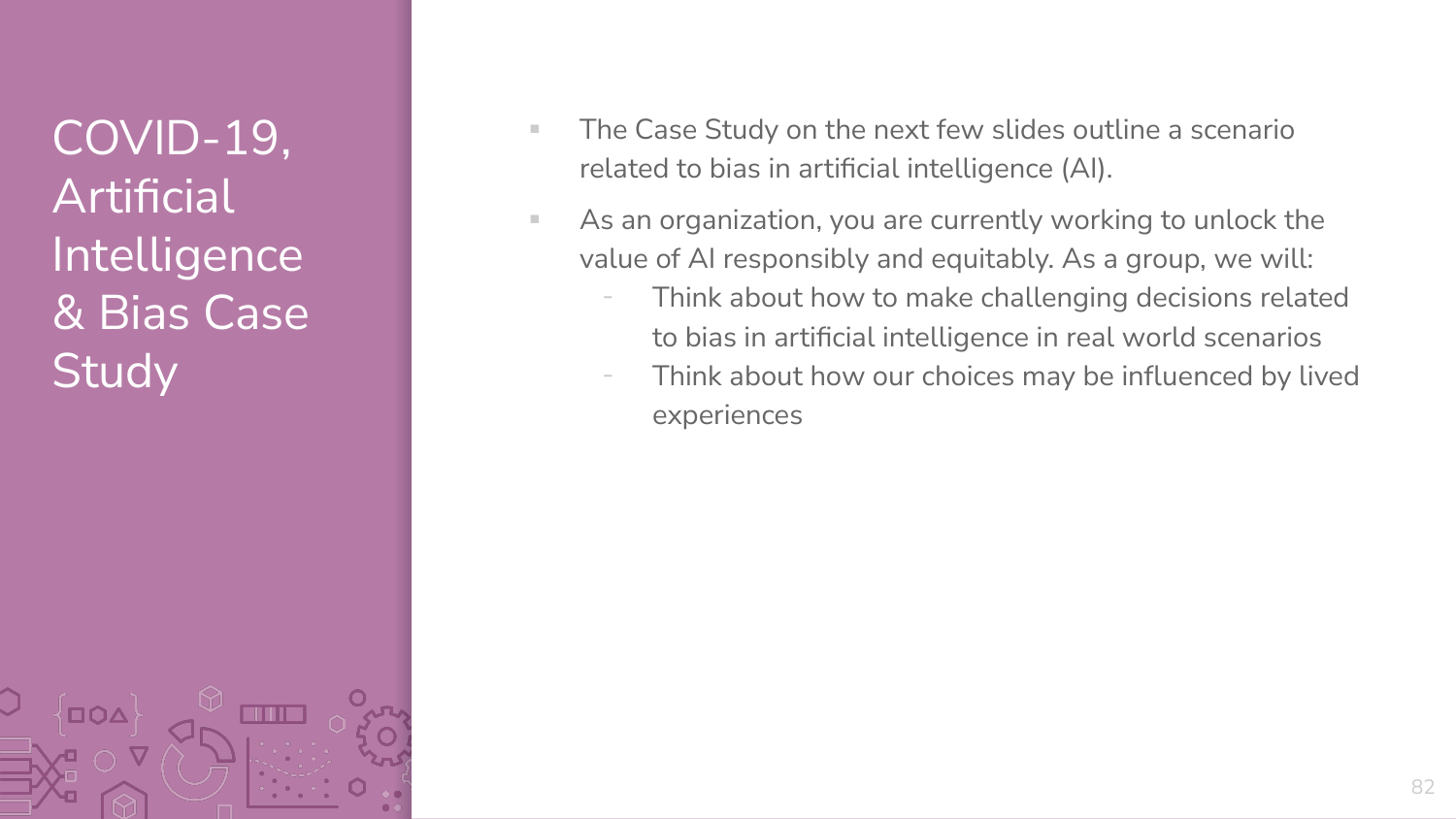

# COVID-19, Artificial Intelligence & Bias Case Study
The Case Study on the next few slides outline a scenario related to bias in artificial intelligence (AI).
As an organization, you are currently working to unlock the value of AI responsibly and equitably. As a group, we will:
Think about how to make challenging decisions related to bias in artificial intelligence in real world scenarios
Think about how our choices may be influenced by lived experiences

82